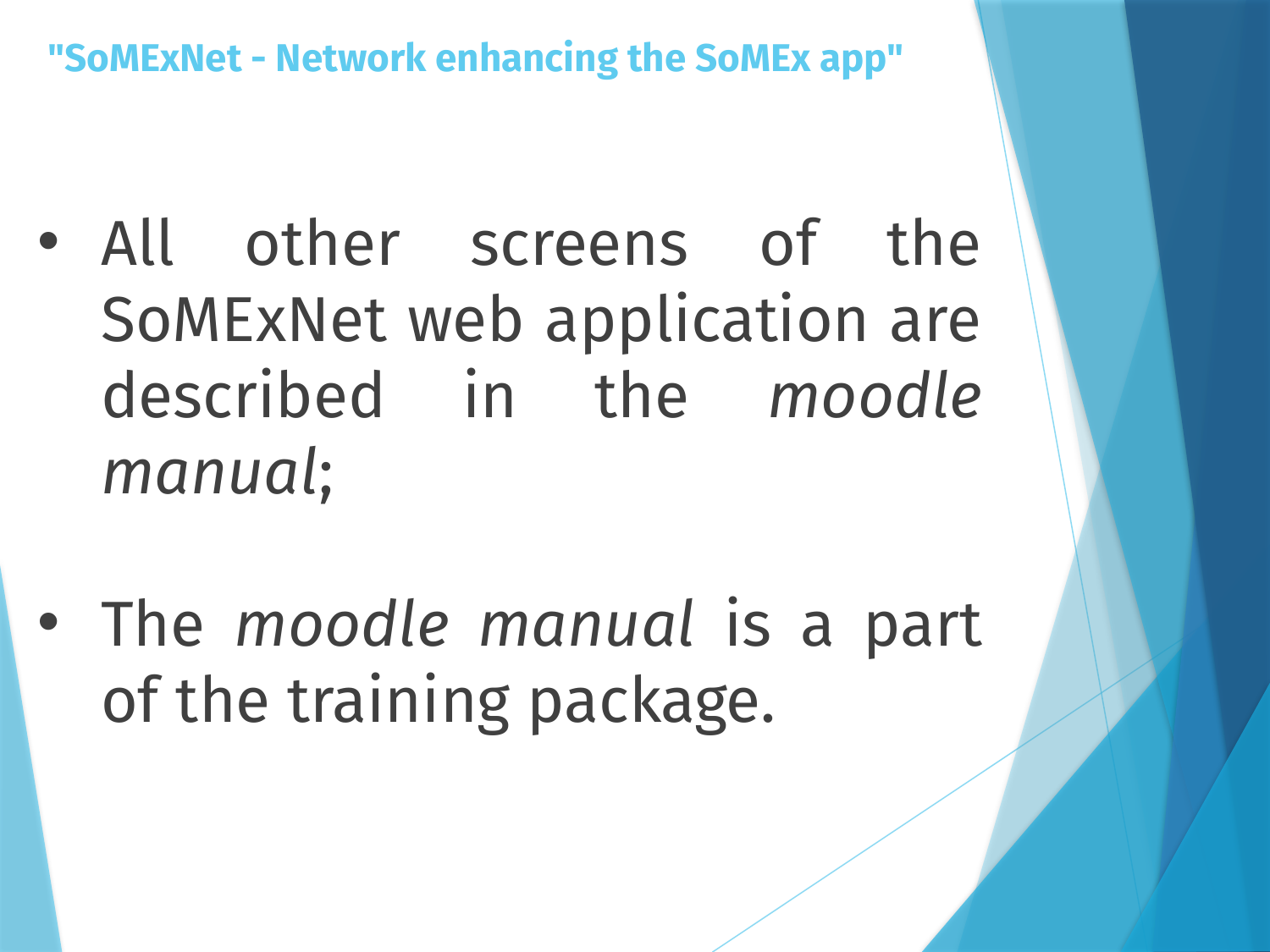

# "SoMExNet - Network enhancing the SoMEx app"
All other screens of the SoMExNet web application are described in the moodle manual;

The moodle manual is a part of the training package.